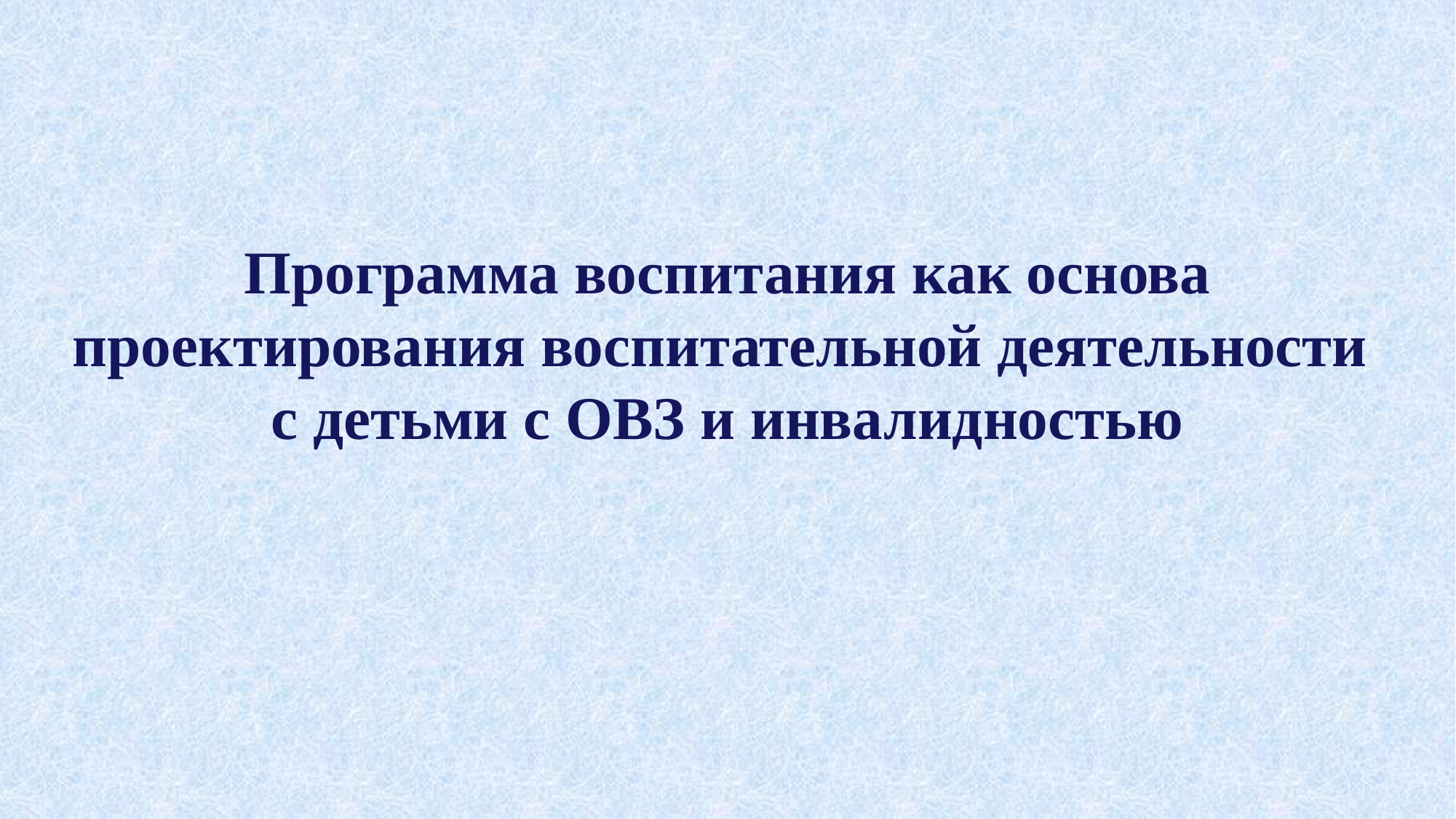

# Программа воспитания как основа проектирования воспитательной деятельности с детьми с ОВЗ и инвалидностью